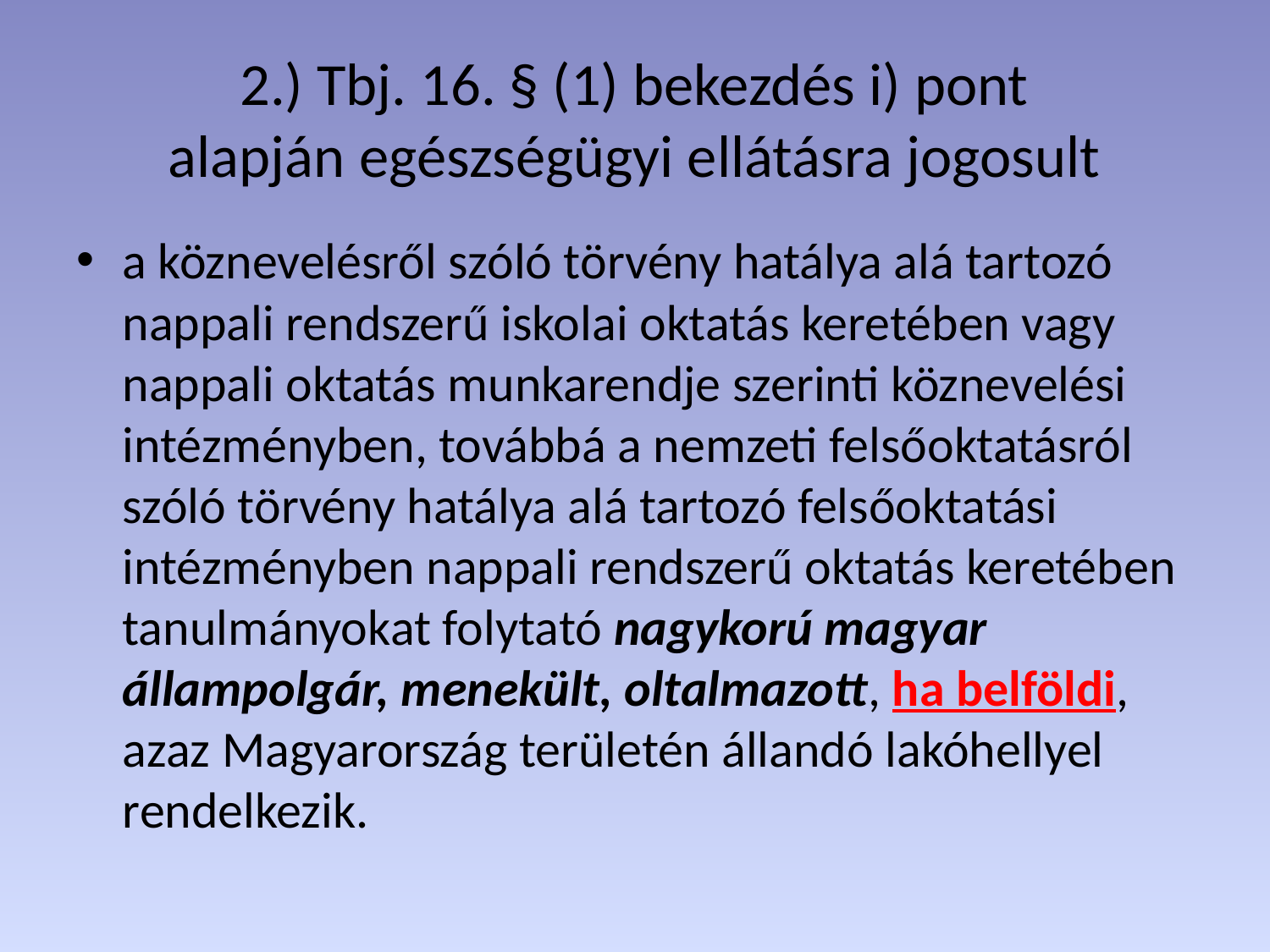

# 2.) Tbj. 16. § (1) bekezdés i) pont alapján egészségügyi ellátásra jogosult
a köznevelésről szóló törvény hatálya alá tartozó nappali rendszerű iskolai oktatás keretében vagy nappali oktatás munkarendje szerinti köznevelési intézményben, továbbá a nemzeti felsőoktatásról szóló törvény hatálya alá tartozó felsőoktatási intézményben nappali rendszerű oktatás keretében tanulmányokat folytató nagykorú magyar állampolgár, menekült, oltalmazott, ha belföldi, azaz Magyarország területén állandó lakóhellyel rendelkezik.